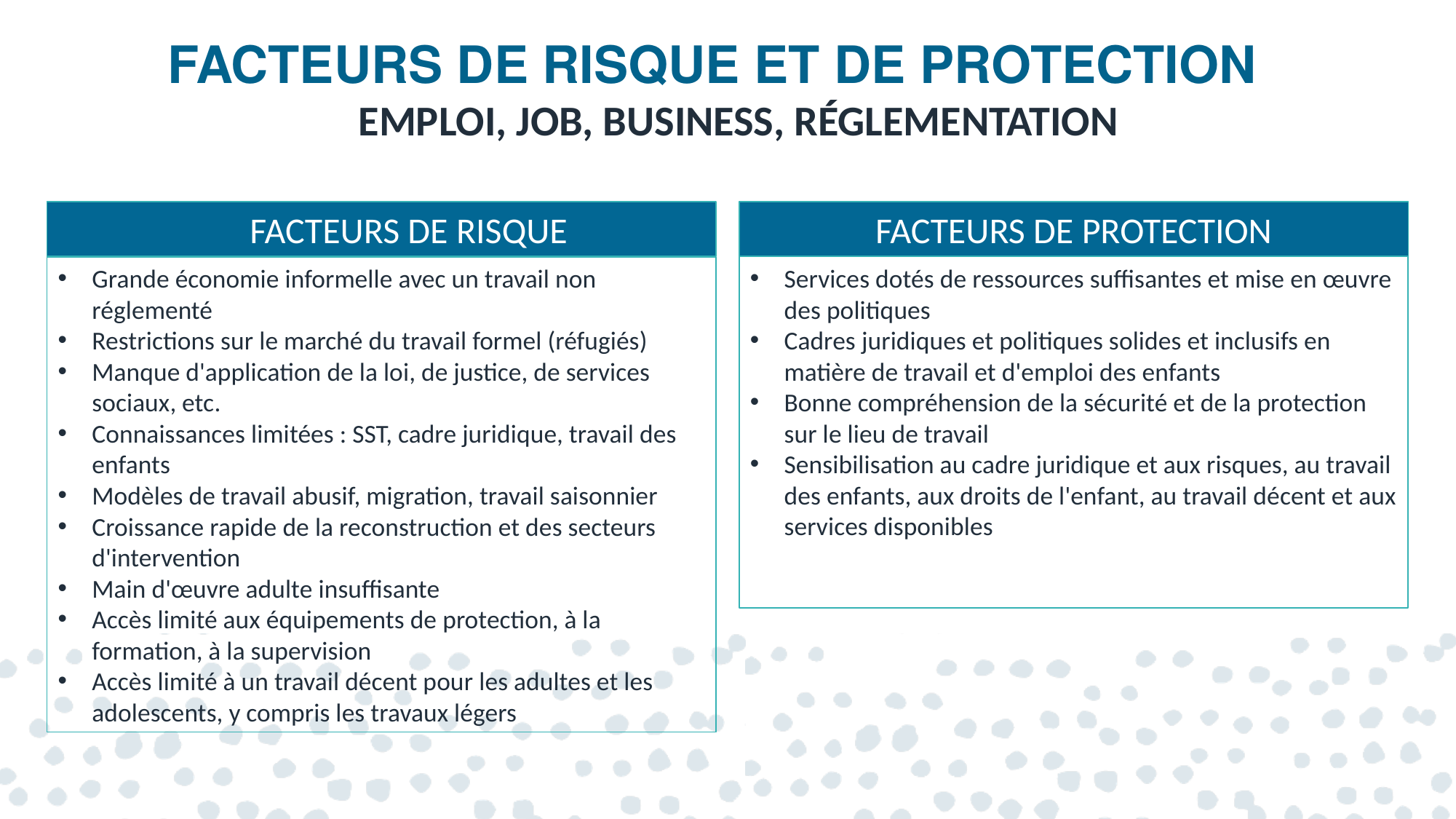

# FACTEURS DE RISQUE ET DE PROTECTION
EMPLOI, JOB, BUSINESS, RÉGLEMENTATION
FACTEURS DE RISQUE
FACTEURS DE PROTECTION
Services dotés de ressources suffisantes et mise en œuvre des politiques
Cadres juridiques et politiques solides et inclusifs en matière de travail et d'emploi des enfants
Bonne compréhension de la sécurité et de la protection sur le lieu de travail
Sensibilisation au cadre juridique et aux risques, au travail des enfants, aux droits de l'enfant, au travail décent et aux services disponibles

Grande économie informelle avec un travail non réglementé
Restrictions sur le marché du travail formel (réfugiés)
Manque d'application de la loi, de justice, de services sociaux, etc.
Connaissances limitées : SST, cadre juridique, travail des enfants
Modèles de travail abusif, migration, travail saisonnier
Croissance rapide de la reconstruction et des secteurs d'intervention
Main d'œuvre adulte insuffisante
Accès limité aux équipements de protection, à la formation, à la supervision
Accès limité à un travail décent pour les adultes et les adolescents, y compris les travaux légers